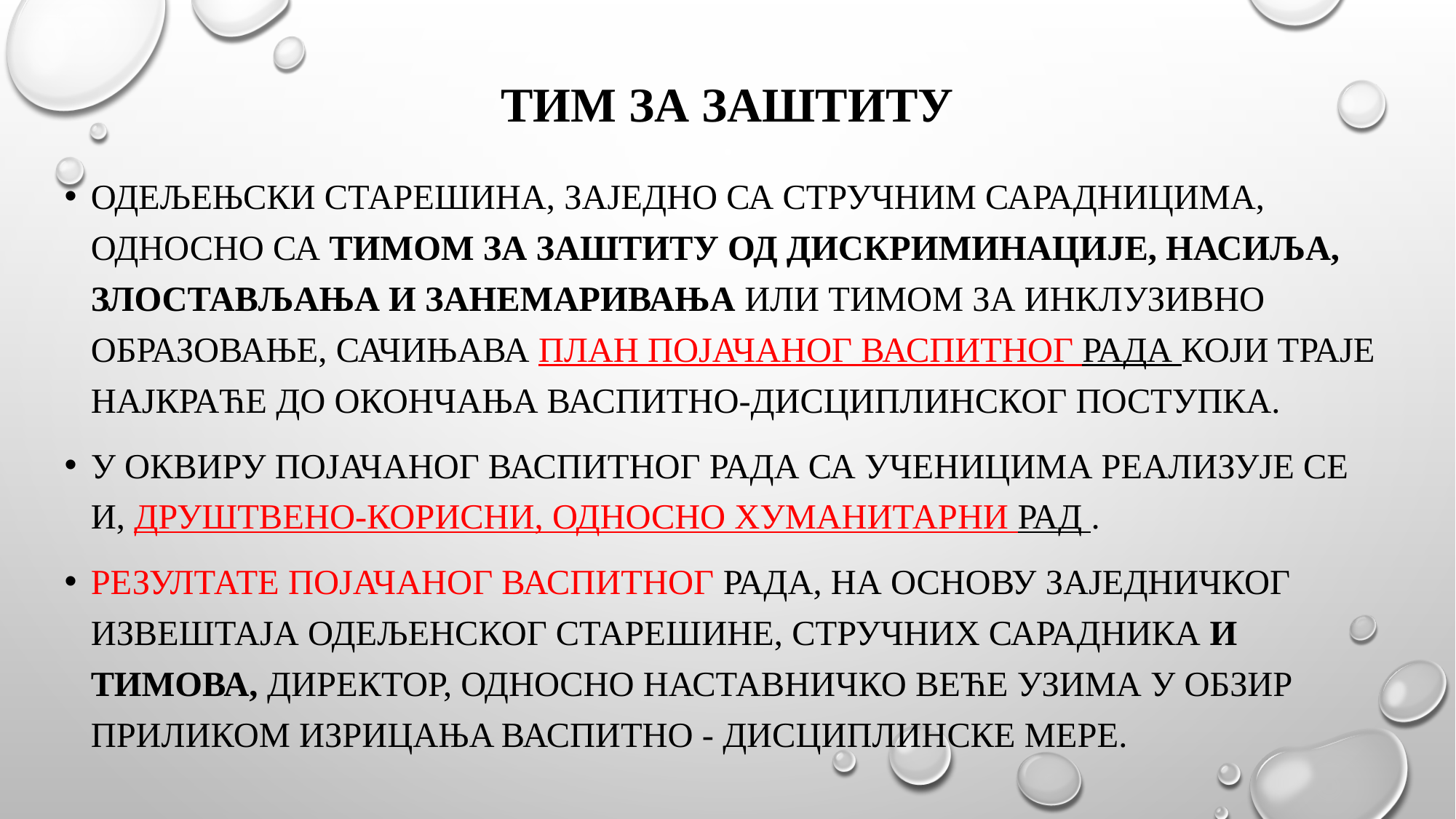

# ТИМ ЗА ЗАШТИТУ
Одељењски старешина, заједно са стручним сарадницима, односно са тимом за заштиту од дискриминације, насиља, злостављања и занемаривања или тимом за инклузивно образовање, сачињава план појачаног васпитног рада који траје најкраће до окончања васпитно-дисциплинског поступка.
У оквиру појачаног васпитног рада са ученицима реализује се и, друштвено-корисни, односно хуманитарни рад .
Резултате појачаног васпитног рада, на основу заједничког извештаја одељенског старешине, стручних сарадника и тимова, директор, односно наставничко веће узима у обзир приликом изрицањa васпитно - дисциплинске мере.